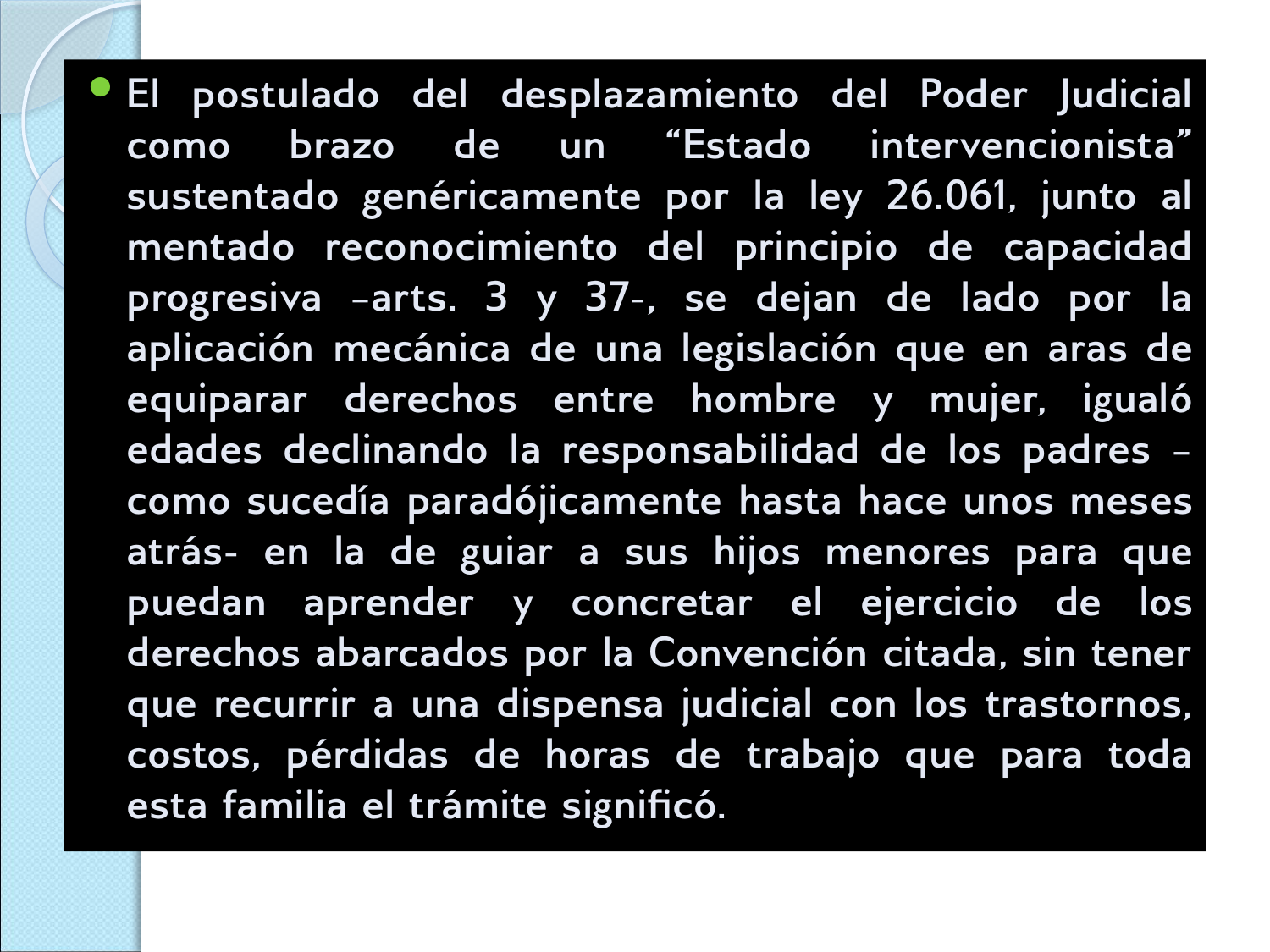

El postulado del desplazamiento del Poder Judicial como brazo de un “Estado intervencionista” sustentado genéricamente por la ley 26.061, junto al mentado reconocimiento del principio de capacidad progresiva –arts. 3 y 37-, se dejan de lado por la aplicación mecánica de una legislación que en aras de equiparar derechos entre hombre y mujer, igualó edades declinando la responsabilidad de los padres –como sucedía paradójicamente hasta hace unos meses atrás- en la de guiar a sus hijos menores para que puedan aprender y concretar el ejercicio de los derechos abarcados por la Convención citada, sin tener que recurrir a una dispensa judicial con los trastornos, costos, pérdidas de horas de trabajo que para toda esta familia el trámite significó.